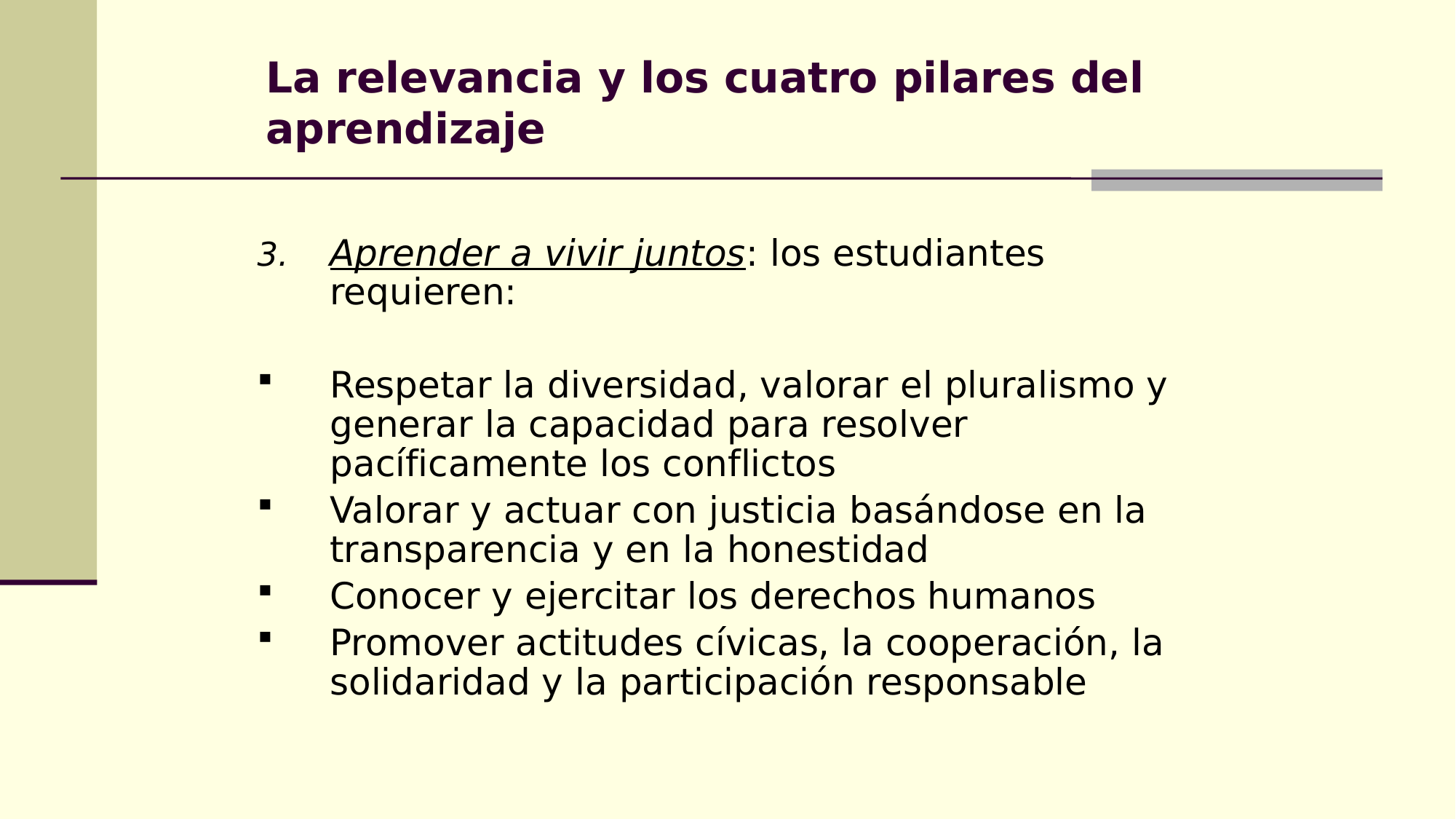

# La relevancia y los cuatro pilares del aprendizaje
Aprender a vivir juntos: los estudiantes requieren:

Respetar la diversidad, valorar el pluralismo y generar la capacidad para resolver pacíficamente los conflictos
Valorar y actuar con justicia basándose en la transparencia y en la honestidad
Conocer y ejercitar los derechos humanos
Promover actitudes cívicas, la cooperación, la solidaridad y la participación responsable